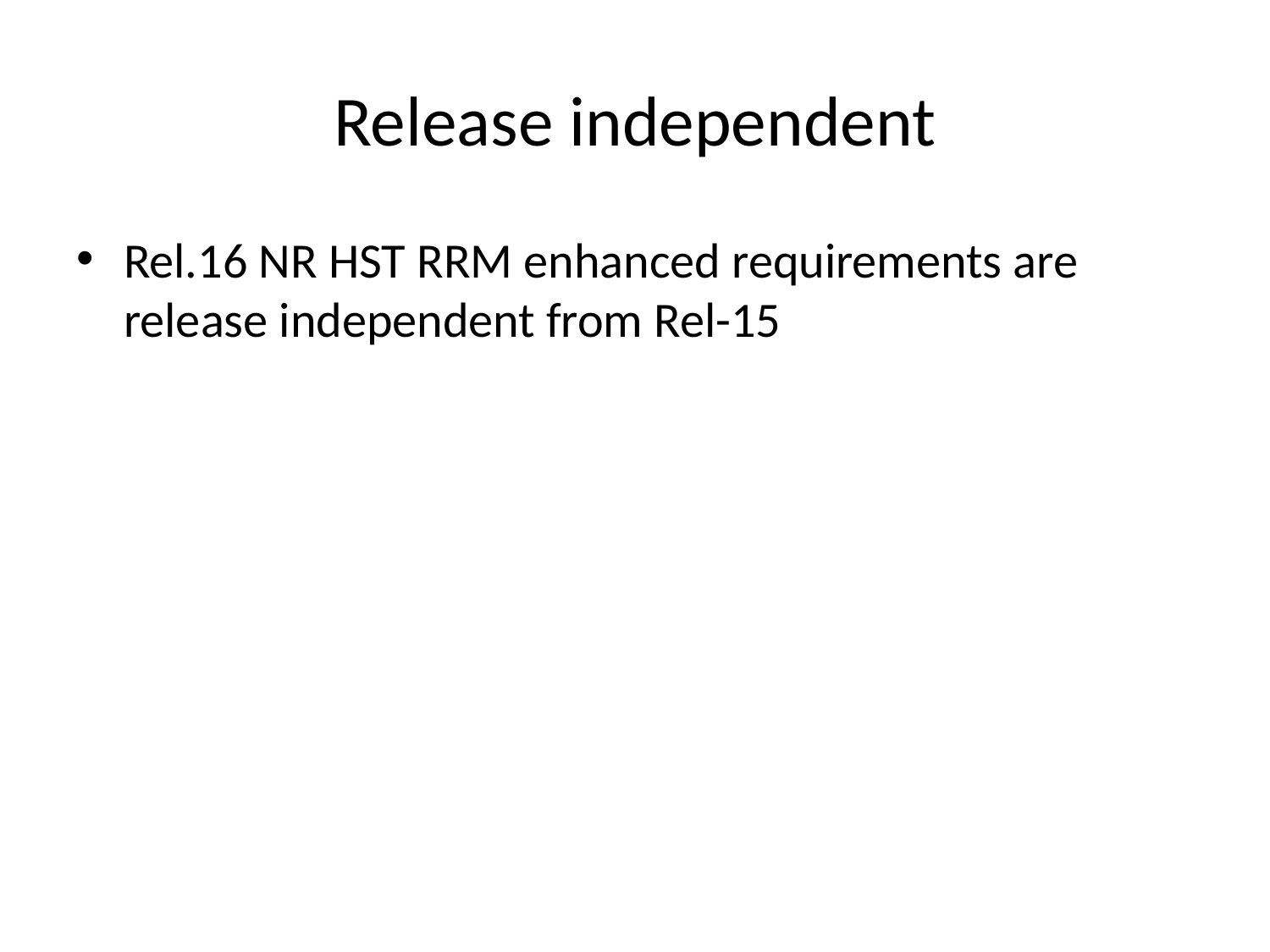

# Release independent
Rel.16 NR HST RRM enhanced requirements are release independent from Rel-15